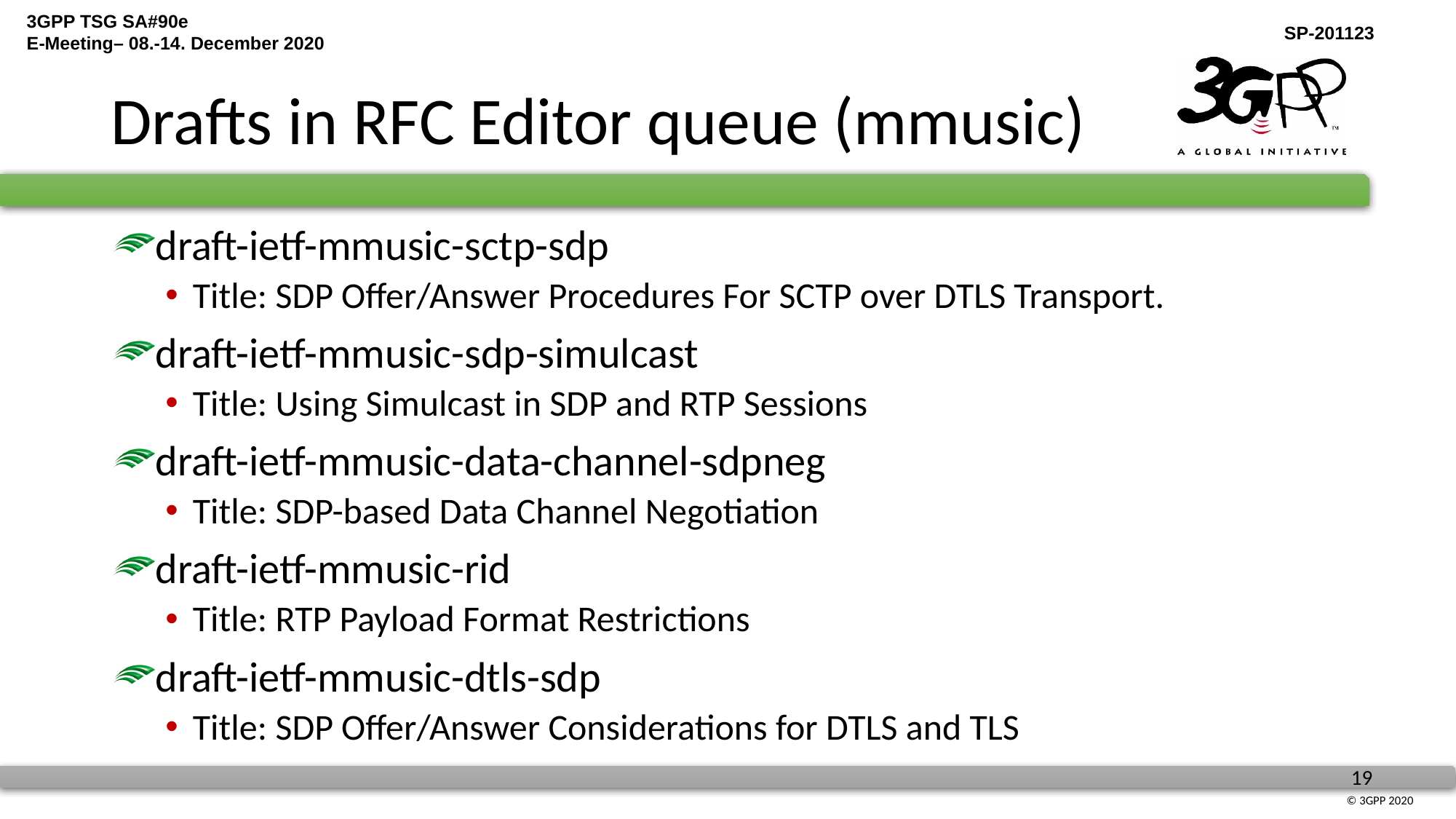

# Drafts in RFC Editor queue (mmusic)
draft-ietf-mmusic-sctp-sdp
Title: SDP Offer/Answer Procedures For SCTP over DTLS Transport.
draft-ietf-mmusic-sdp-simulcast
Title: Using Simulcast in SDP and RTP Sessions
draft-ietf-mmusic-data-channel-sdpneg
Title: SDP-based Data Channel Negotiation
draft-ietf-mmusic-rid
Title: RTP Payload Format Restrictions
draft-ietf-mmusic-dtls-sdp
Title: SDP Offer/Answer Considerations for DTLS and TLS